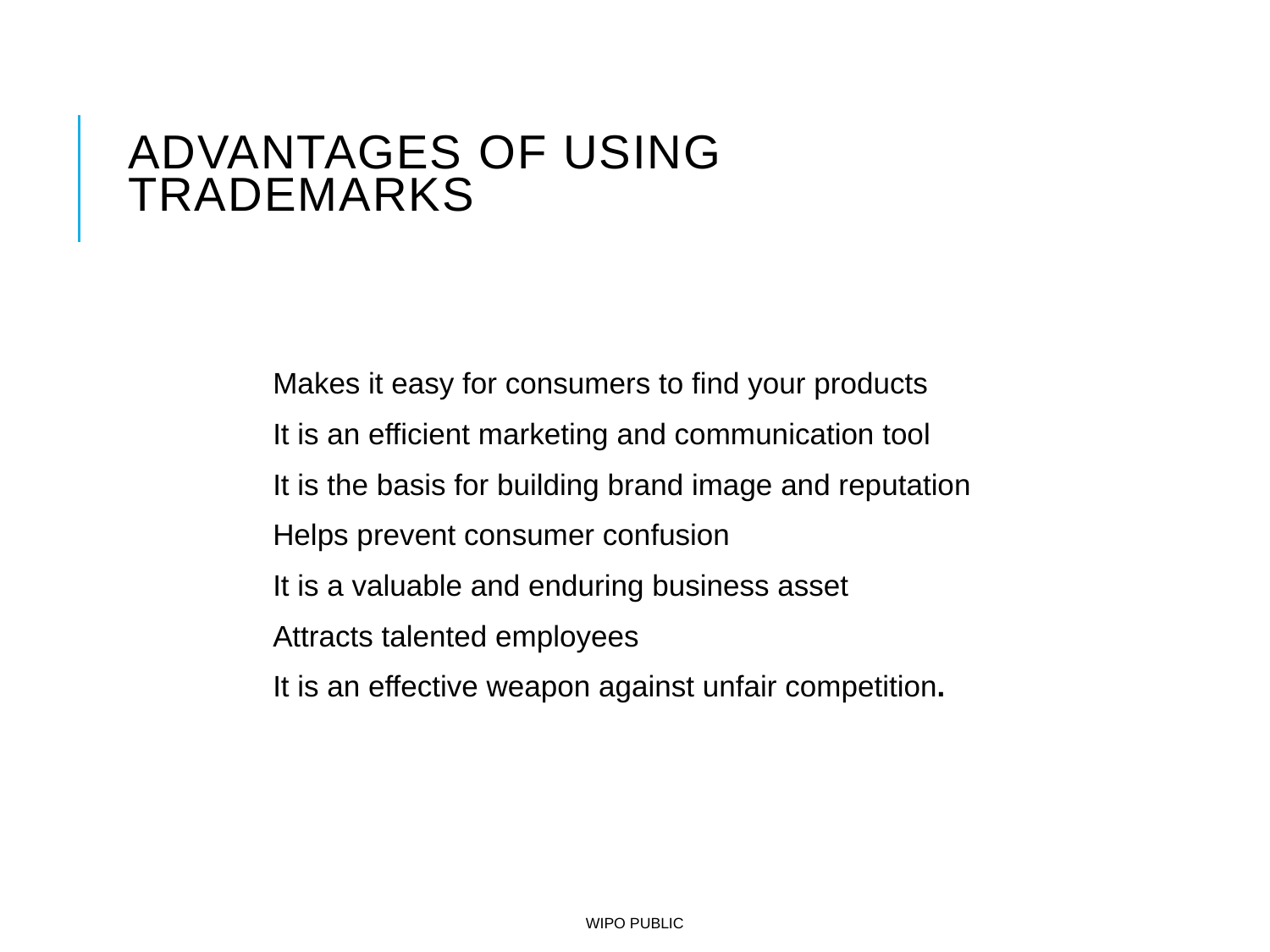

# Advantages of using trademarks
Makes it easy for consumers to find your products
It is an efficient marketing and communication tool
It is the basis for building brand image and reputation
Helps prevent consumer confusion
It is a valuable and enduring business asset
Attracts talented employees
It is an effective weapon against unfair competition.